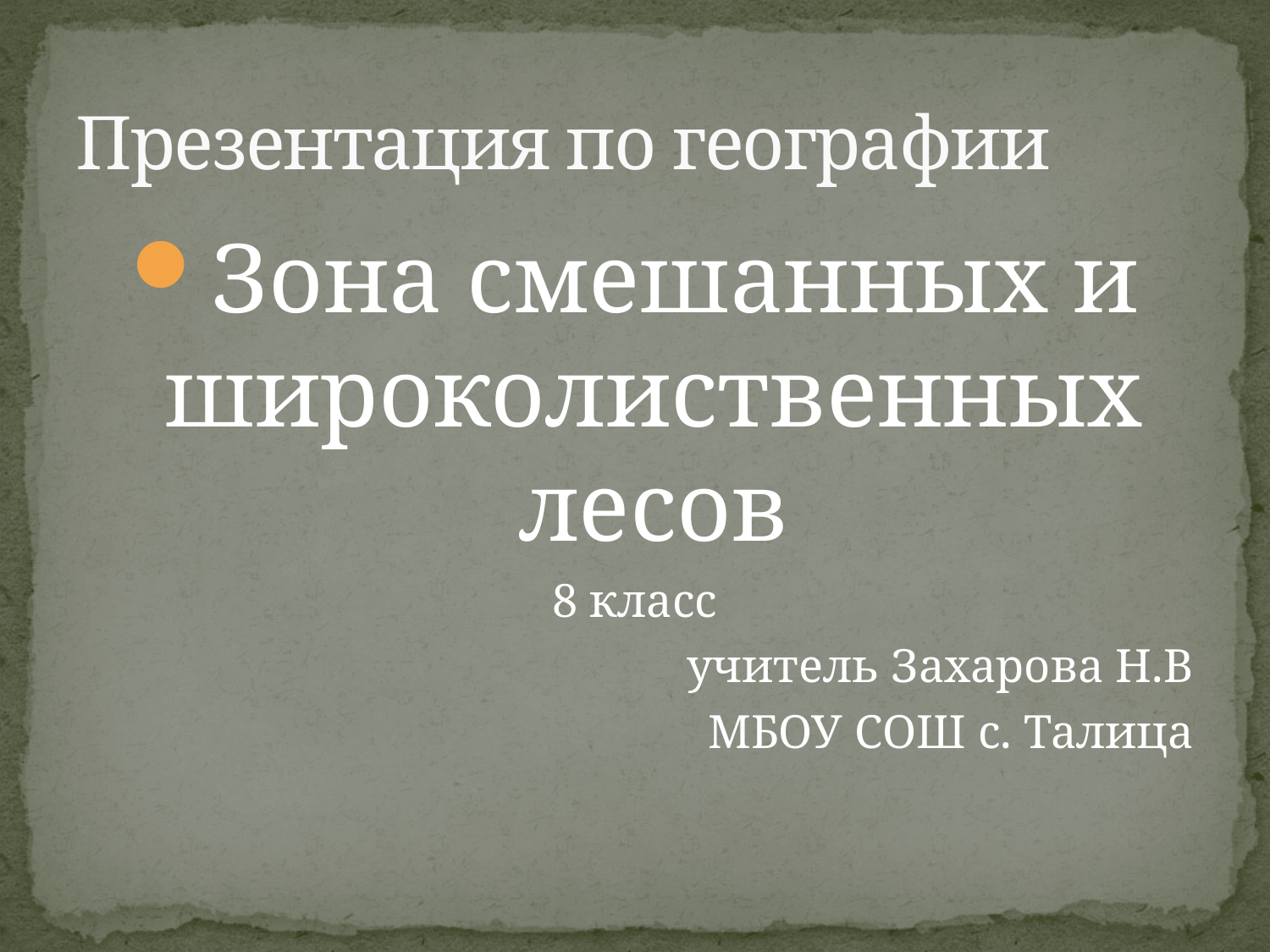

# Презентация по географии
Зона смешанных и широколиственных лесов
8 класс
учитель Захарова Н.В
МБОУ СОШ с. Талица